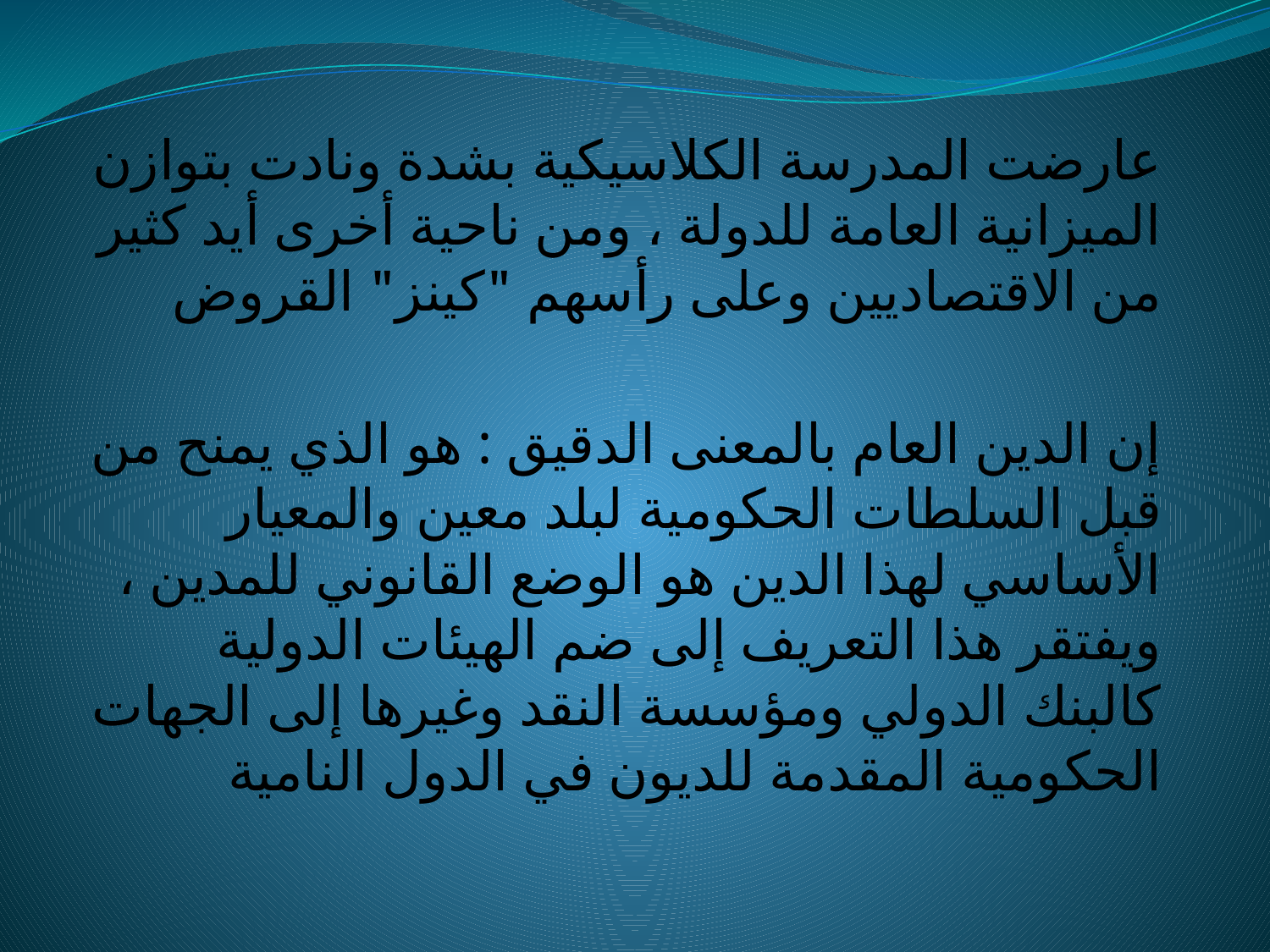

عارضت المدرسة الكلاسيكية بشدة ونادت بتوازن الميزانية العامة للدولة ، ومن ناحية أخرى أيد كثير من الاقتصاديين وعلى رأسهم "كينز" القروض

إن الدين العام بالمعنى الدقيق : هو الذي يمنح من قبل السلطات الحكومية لبلد معين والمعيار الأساسي لهذا الدين هو الوضع القانوني للمدين ، ويفتقر هذا التعريف إلى ضم الهيئات الدولية كالبنك الدولي ومؤسسة النقد وغيرها إلى الجهات الحكومية المقدمة للديون في الدول النامية